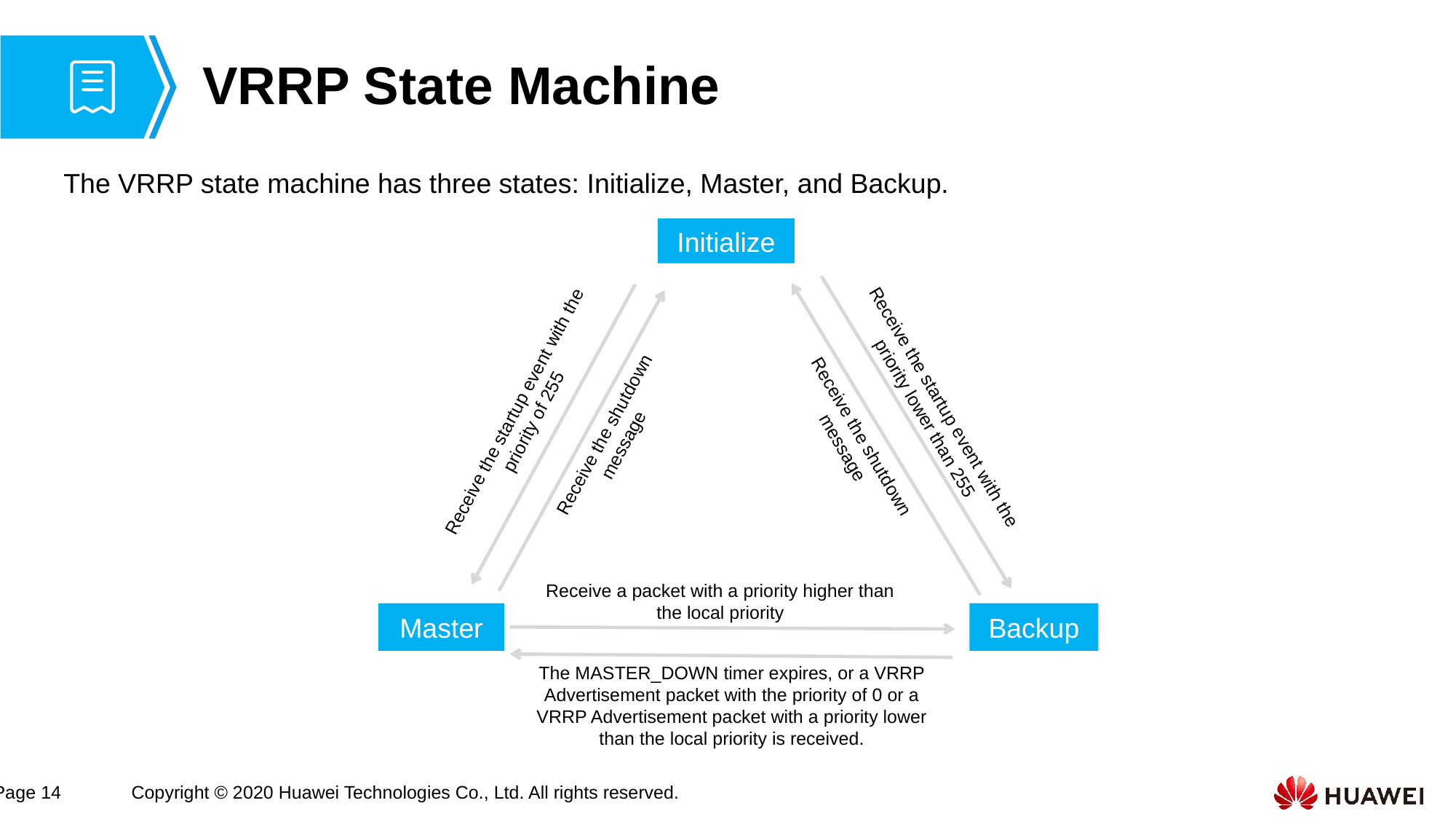

# VRRP State Machine
The VRRP state machine has three states: Initialize, Master, and Backup.

Initialize
Receive the startup event with the priority lower than 255
Receive the startup event with the priority of 255
Receive the shutdown message
Receive the shutdown message
Receive a packet with a priority higher than the local priority
Master
Backup
The MASTER_DOWN timer expires, or a VRRP Advertisement packet with the priority of 0 or a VRRP Advertisement packet with a priority lower than the local priority is received.